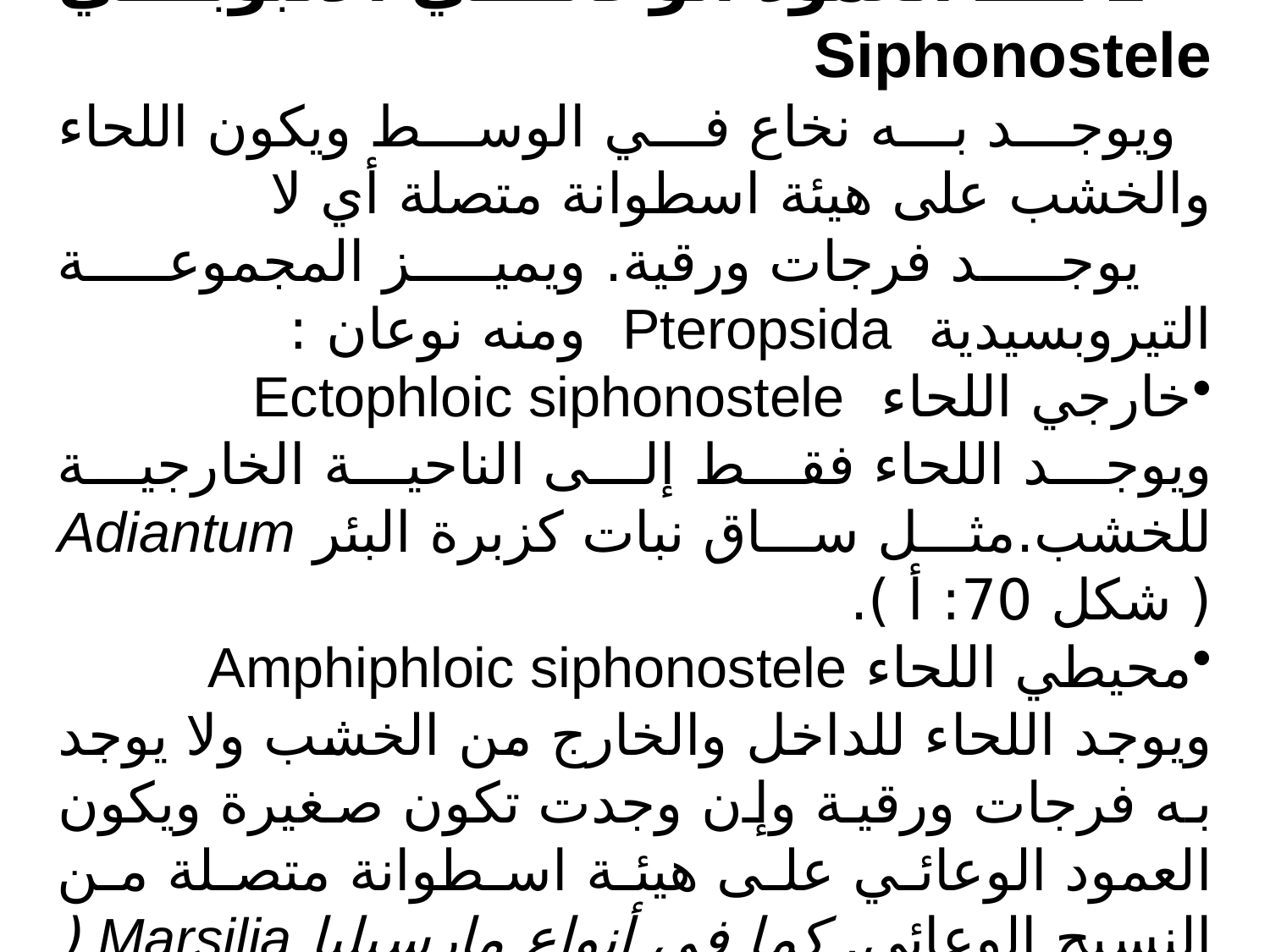

2 ـ العمود الوعائي الأنبوبي Siphonostele
    ويوجد به نخاع في الوسط ويكون اللحاء والخشب على هيئة اسطوانة متصلة أي لا
    يوجد فرجات ورقية. ويميز المجموعة التيروبسيدية  Pteropsida  ومنه نوعان :
خارجي اللحاء  Ectophloic siphonostele
ويوجد اللحاء فقط إلى الناحية الخارجية للخشب.مثل ساق نبات كزبرة البئر Adiantum ( شكل 70: أ ).
محيطي اللحاء Amphiphloic siphonostele
ويوجد اللحاء للداخل والخارج من الخشب ولا يوجد به فرجات ورقية وإن وجدت تكون صغيرة ويكون العمود الوعائي على هيئة اسطوانة متصلة من النسيج الوعائي. كما في أنواع مارسيليا Marsilia ( شكل 70: ب )